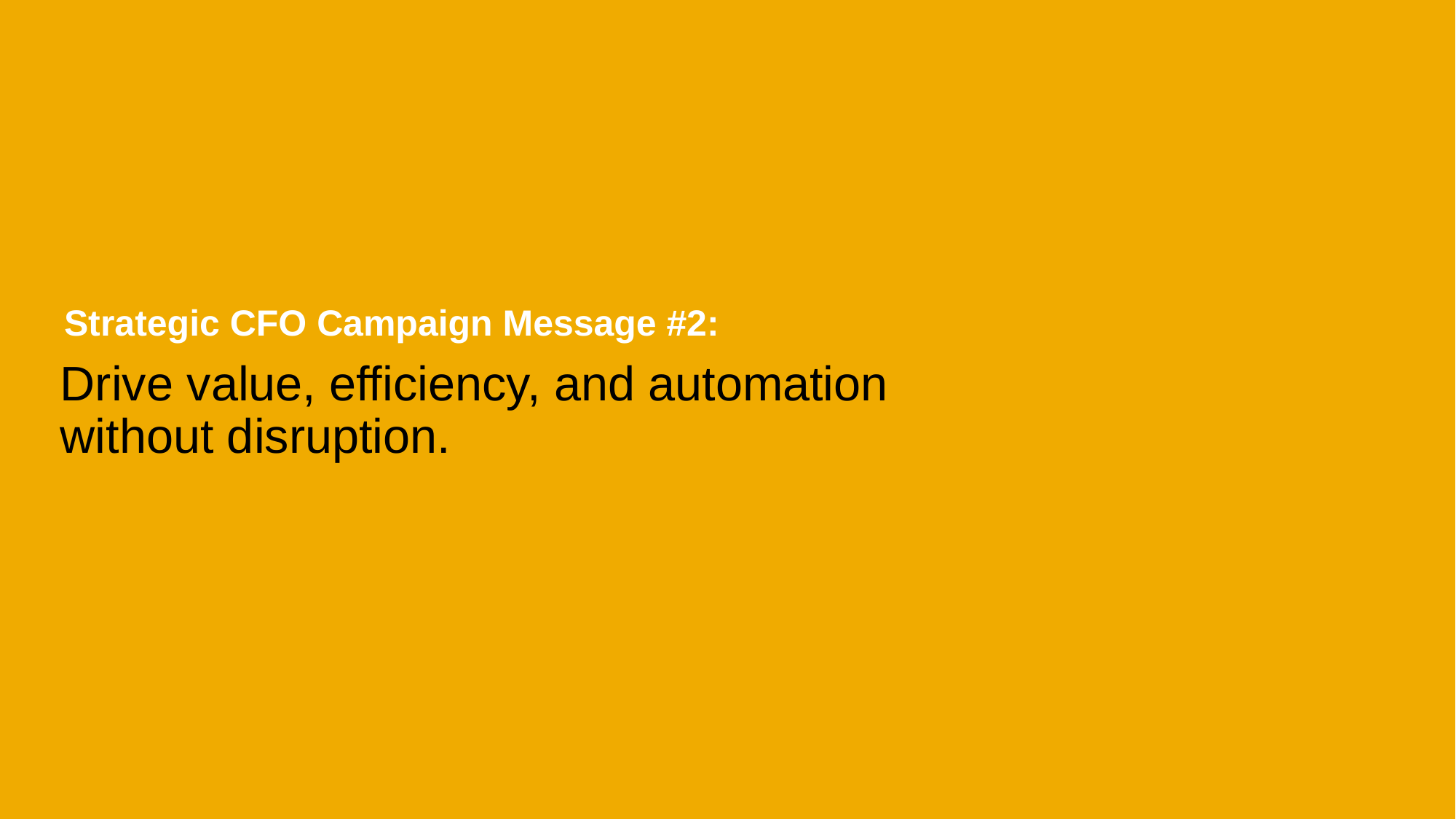

Strategic CFO Campaign Message #2:
# Drive value, efficiency, and automation without disruption.